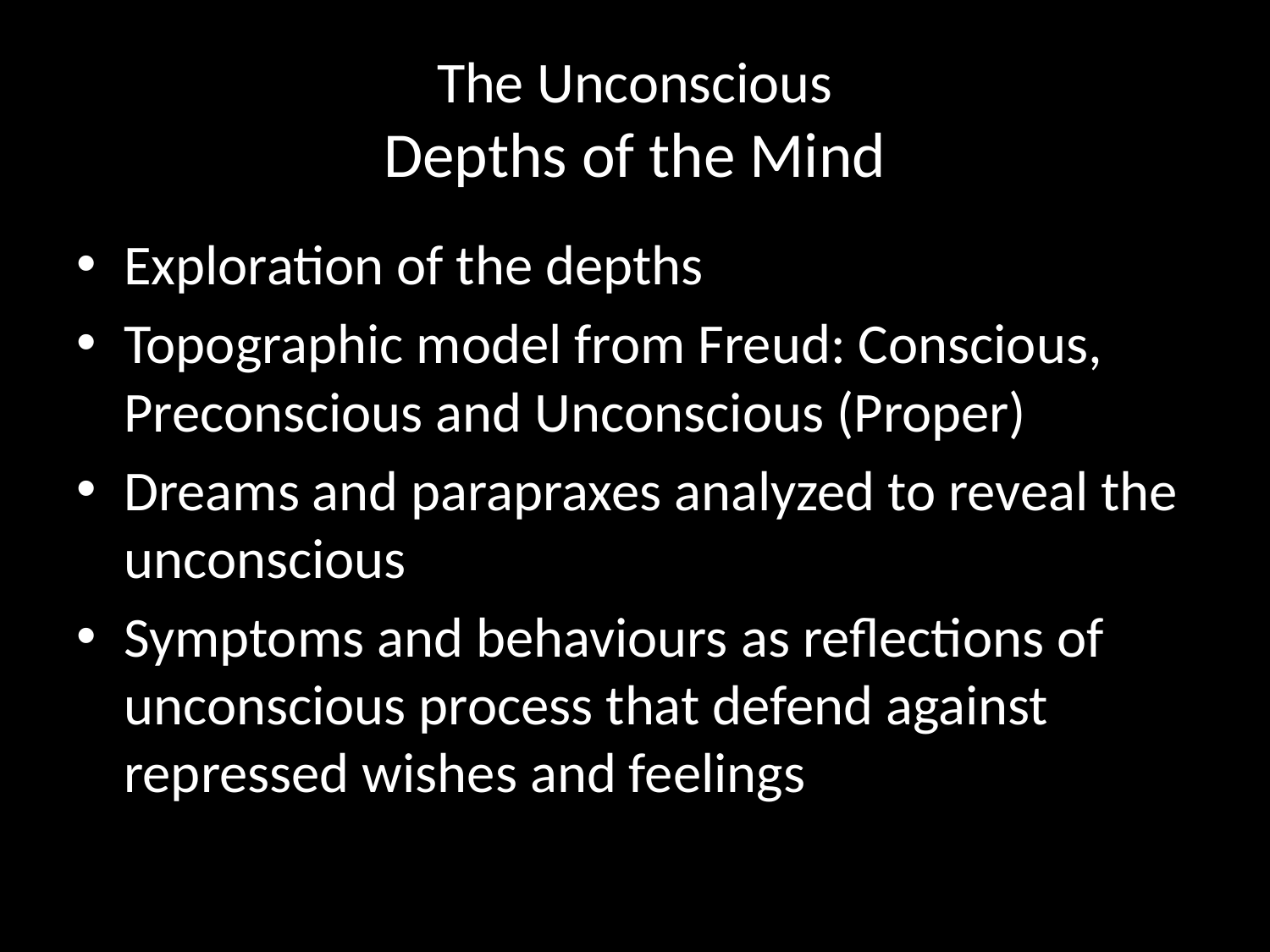

# The Unconscious Depths of the Mind
Exploration of the depths
Topographic model from Freud: Conscious, Preconscious and Unconscious (Proper)
Dreams and parapraxes analyzed to reveal the unconscious
Symptoms and behaviours as reflections of unconscious process that defend against repressed wishes and feelings